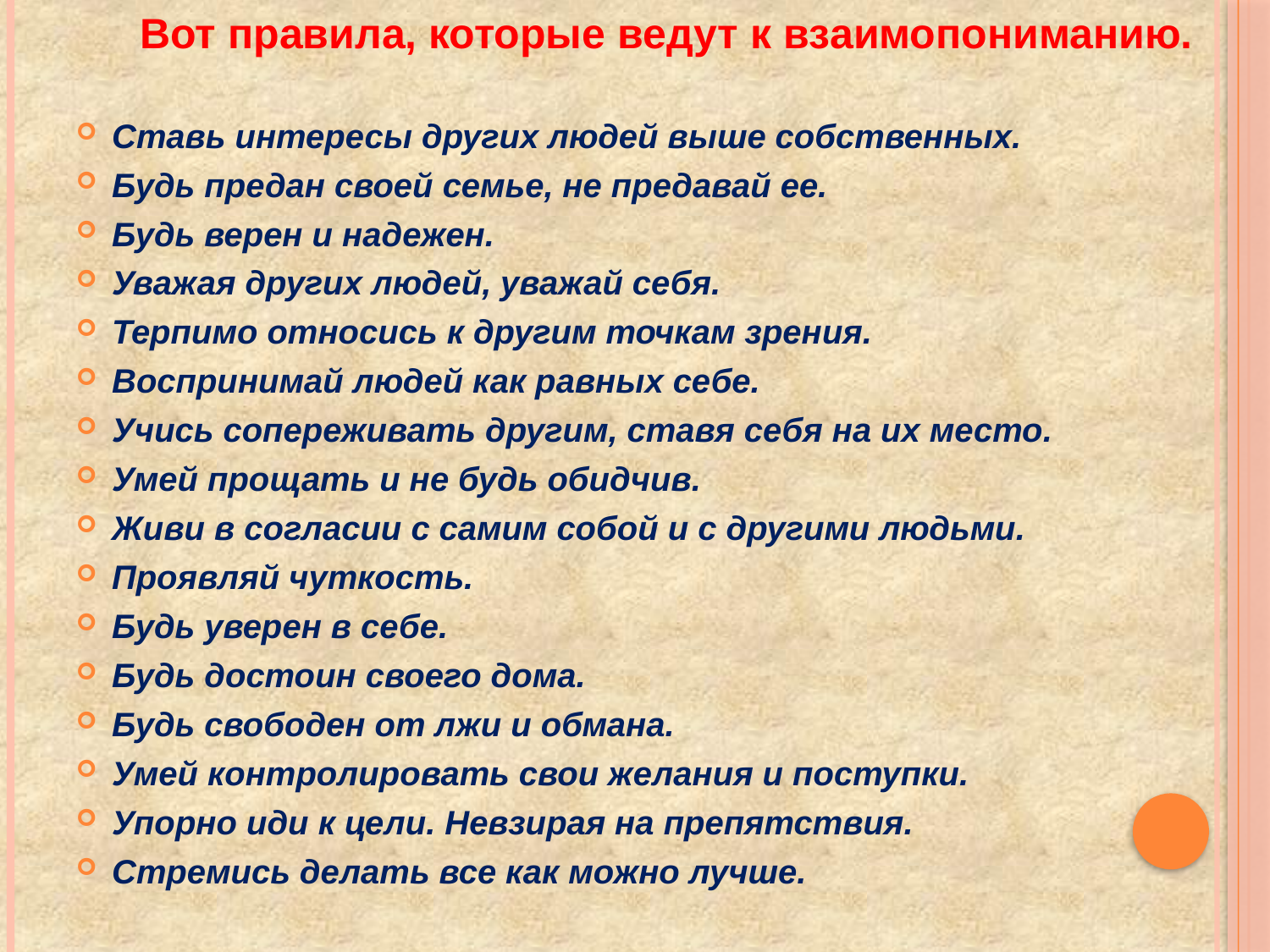

Вот правила, которые ведут к взаимопониманию.

Ставь интересы других людей выше собственных.
Будь предан своей семье, не предавай ее.
Будь верен и надежен.
Уважая других людей, уважай себя.
Терпимо относись к другим точкам зрения.
Воспринимай людей как равных себе.
Учись сопереживать другим, ставя себя на их место.
Умей прощать и не будь обидчив.
Живи в согласии с самим собой и с другими людьми.
Проявляй чуткость.
Будь уверен в себе.
Будь достоин своего дома.
Будь свободен от лжи и обмана.
Умей контролировать свои желания и поступки.
Упорно иди к цели. Невзирая на препятствия.
Стремись делать все как можно лучше.